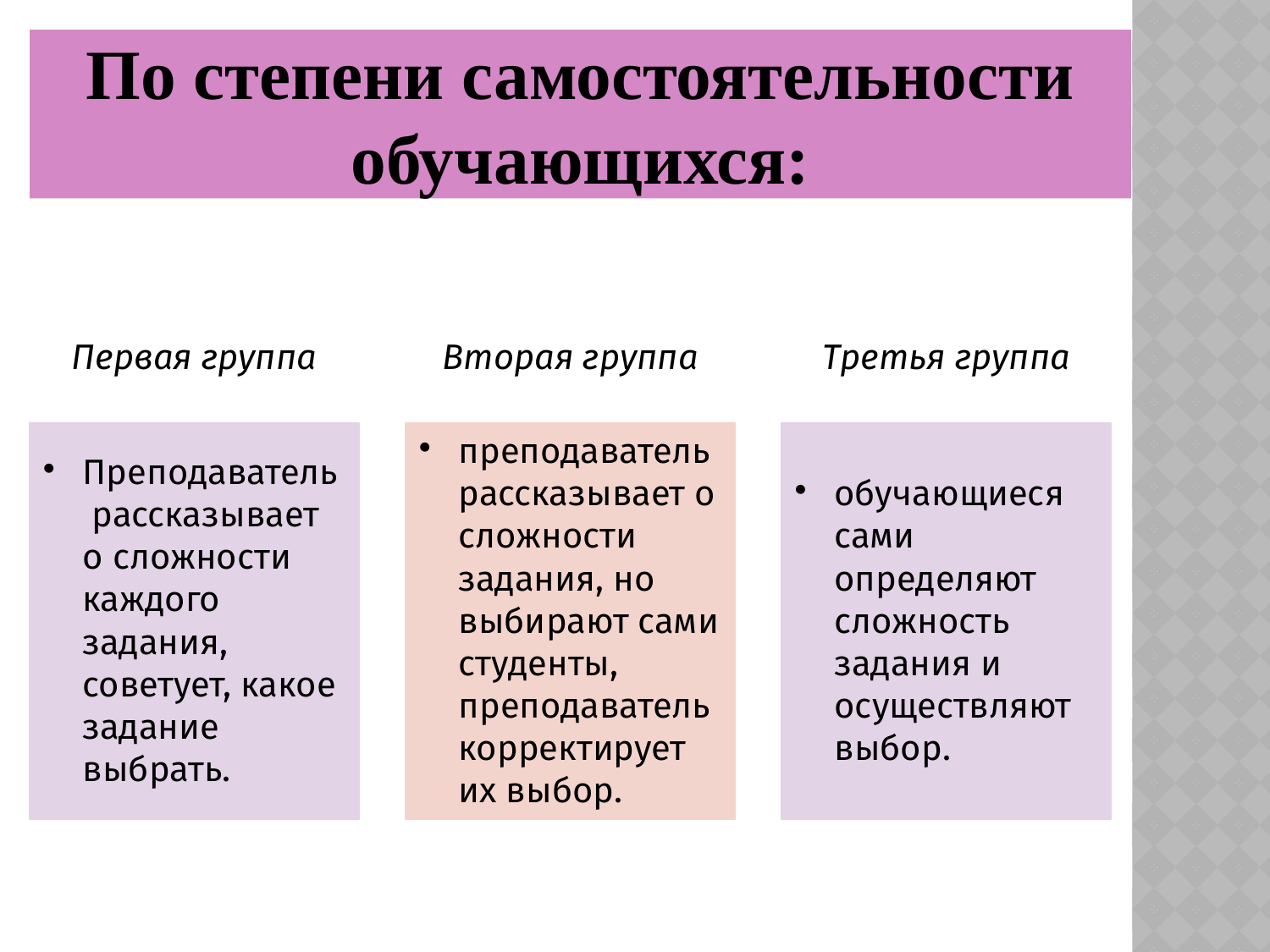

# По степени самостоятельности обучающихся:
Первая группа
Преподаватель  рассказывает о сложности каждого задания, советует, какое задание выбрать.
Вторая группа
преподавательрассказывает о сложности задания, но выбирают сами студенты, преподаватель корректирует их выбор.
Третья группа
обучающиеся сами определяют сложность задания и  осуществляют выбор.